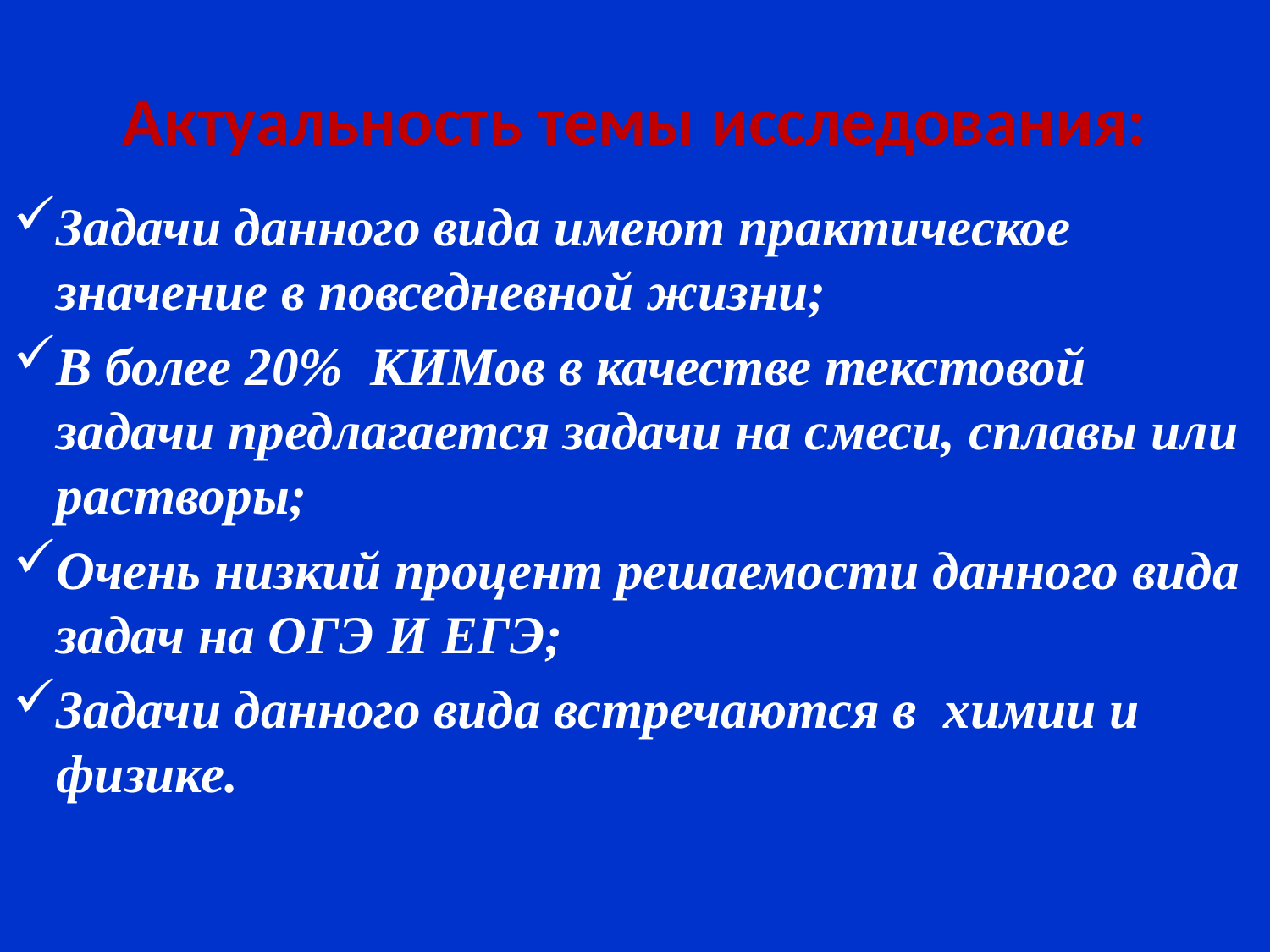

# Актуальность темы исследования:
Задачи данного вида имеют практическое значение в повседневной жизни;
В более 20%  КИМов в качестве текстовой задачи предлагается задачи на смеси, сплавы или растворы;
Очень низкий процент решаемости данного вида задач на ОГЭ И ЕГЭ;
Задачи данного вида встречаются в  химии и физике.